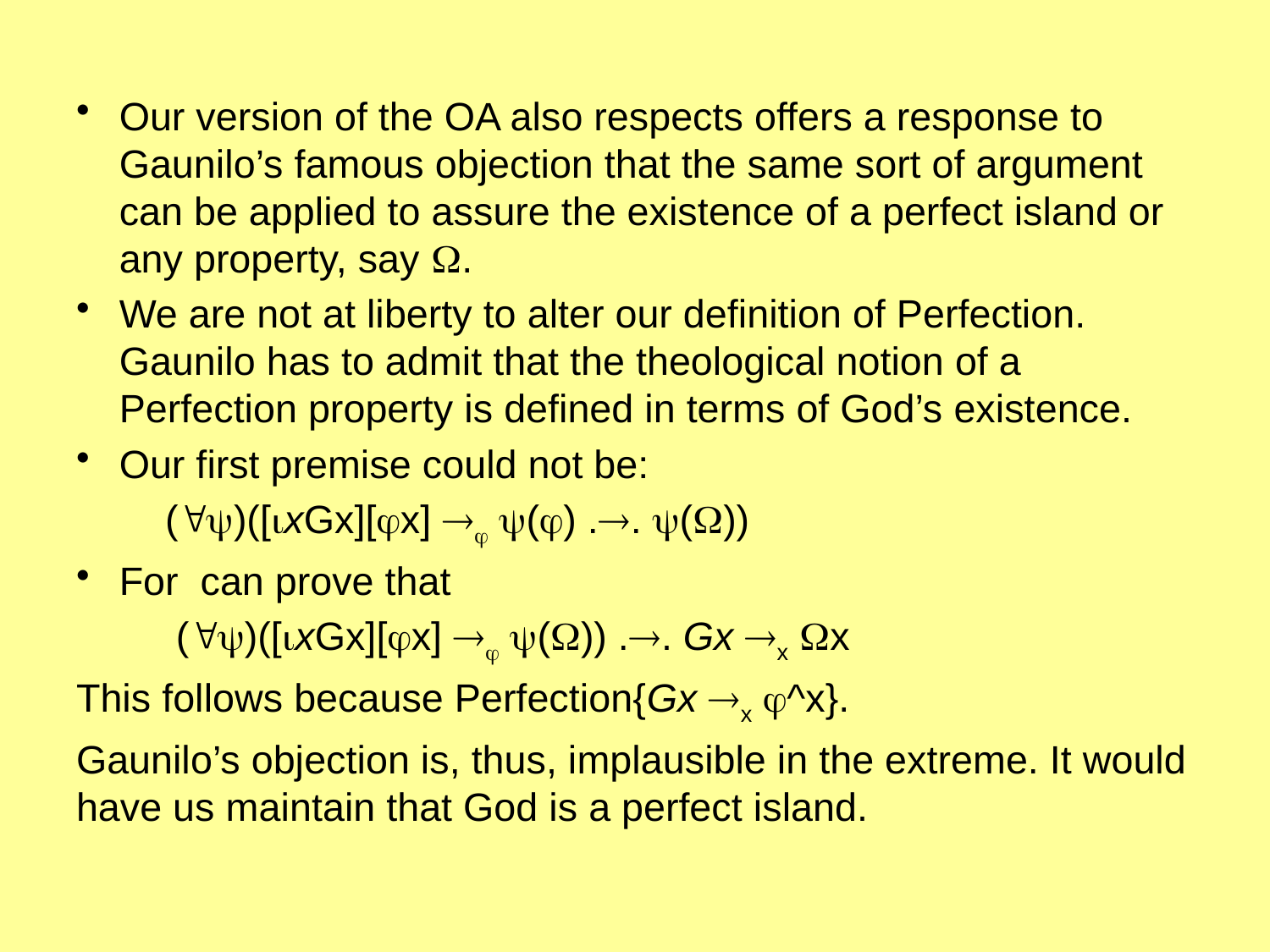

Our version of the OA also respects offers a response to Gaunilo’s famous objection that the same sort of argument can be applied to assure the existence of a perfect island or any property, say Ω.
We are not at liberty to alter our definition of Perfection. Gaunilo has to admit that the theological notion of a Perfection property is defined in terms of God’s existence.
Our first premise could not be:
	(∀ψ)([ιxGx][ϕx] →ϕ ψ(ϕ) .→. ψ(Ω))
For  can prove that
	 (∀ψ)([ιxGx][ϕx] →ϕ ψ(Ω)) .→. Gx →x Ωx
This follows because Perfection{Gx →x ϕ^x}.
Gaunilo’s objection is, thus, implausible in the extreme. It would have us maintain that God is a perfect island.